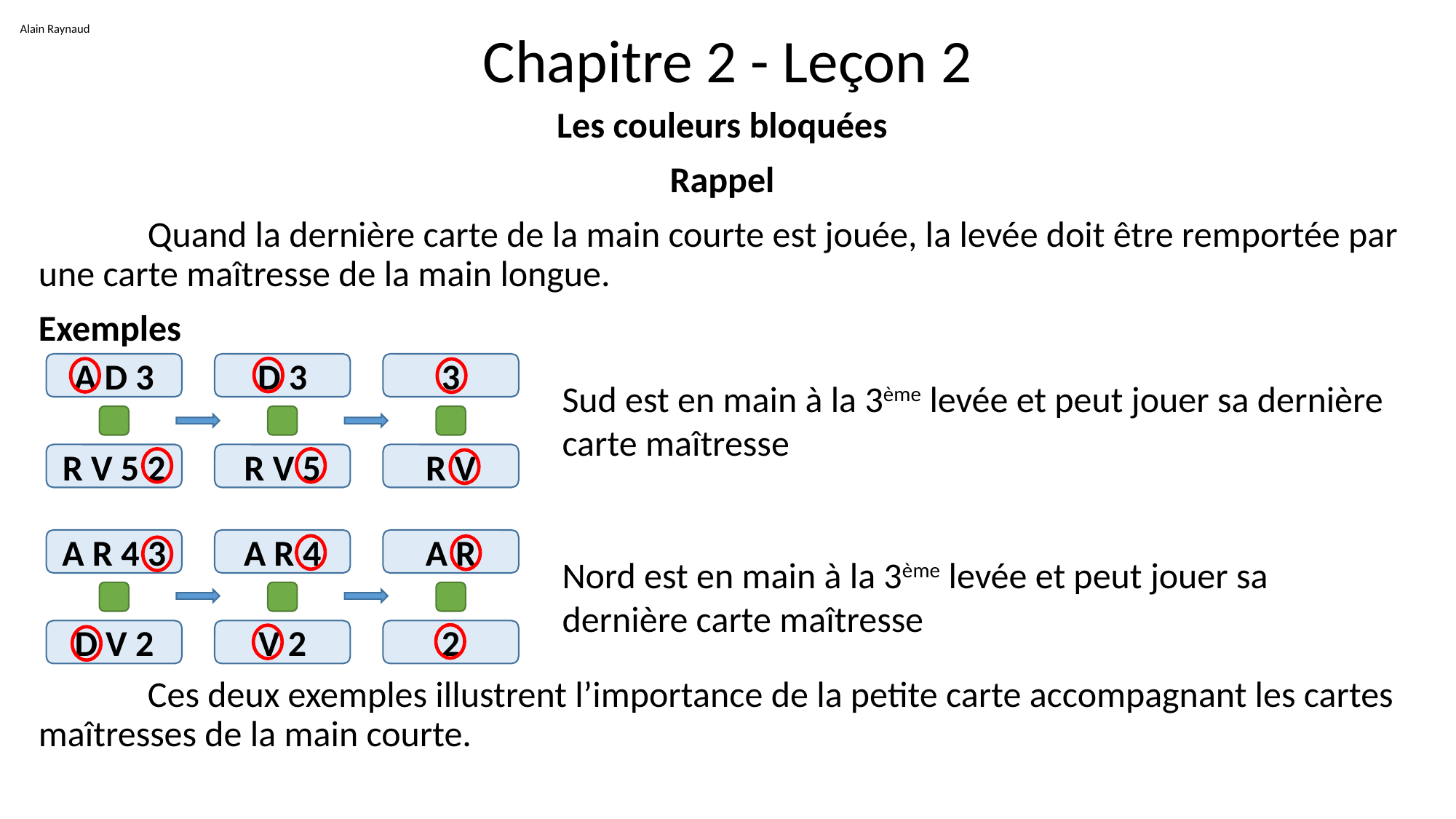

Alain Raynaud
# Chapitre 2 - Leçon 2
Les couleurs bloquées
Rappel
	Quand la dernière carte de la main courte est jouée, la levée doit être remportée par une carte maîtresse de la main longue.
Exemples

	Ces deux exemples illustrent l’importance de la petite carte accompagnant les cartes maîtresses de la main courte.
A D 3

R V 5 2
D 3

R V 5
3

R V

Sud est en main à la 3ème levée et peut jouer sa dernière carte maîtresse

A R 4 3

D V 2
A R 4

V 2
A R

2

Nord est en main à la 3ème levée et peut jouer sa dernière carte maîtresse